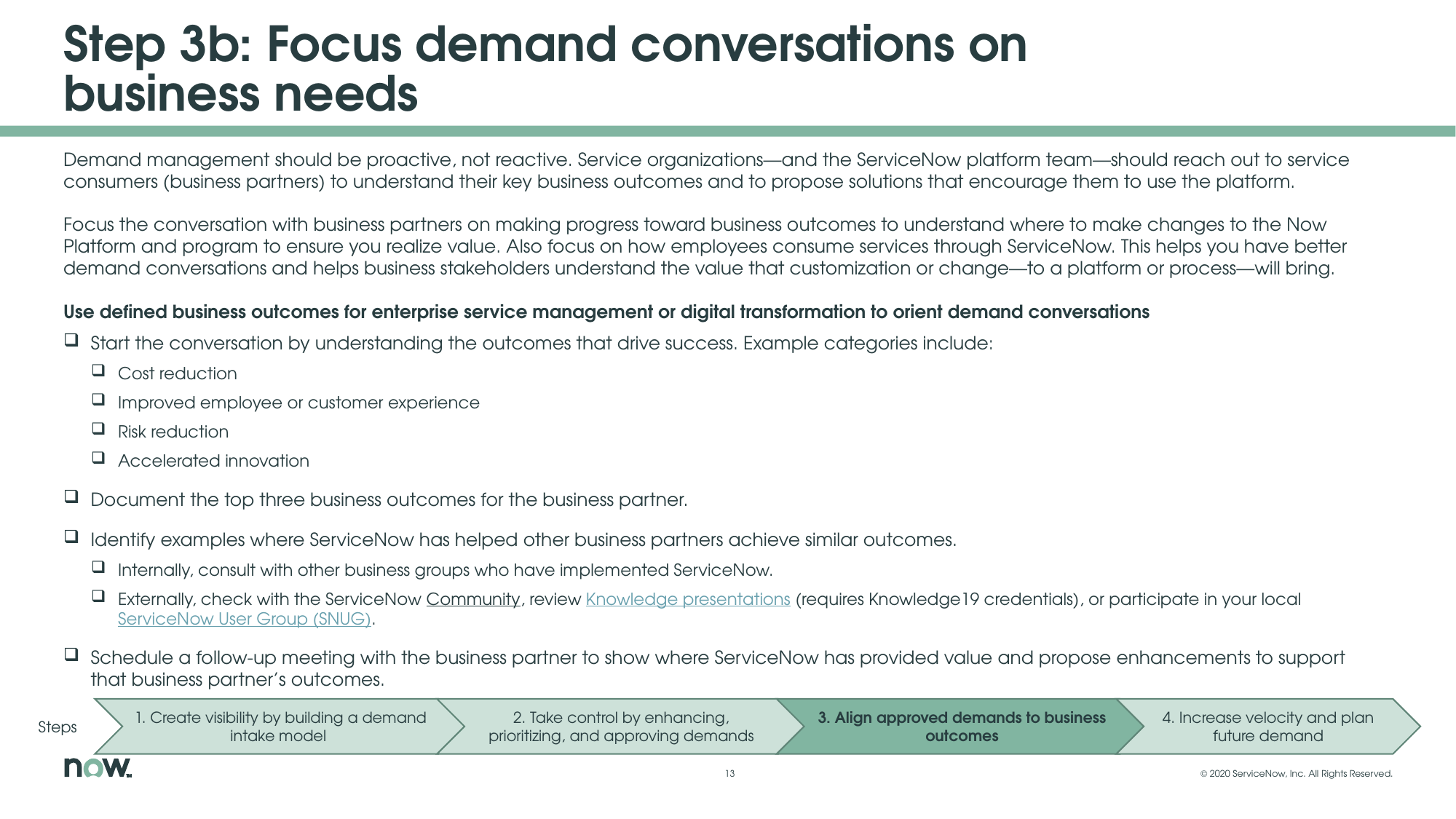

# Step 3b: Focus demand conversations on business needs

Demand management should be proactive, not reactive. Service organizations—and the ServiceNow platform team—should reach out to service consumers (business partners) to understand their key business outcomes and to propose solutions that encourage them to use the platform.

Focus the conversation with business partners on making progress toward business outcomes to understand where to make changes to the Now Platform and program to ensure you realize value. Also focus on how employees consume services through ServiceNow. This helps you have better demand conversations and helps business stakeholders understand the value that customization or change—to a platform or process—will bring.
Use defined business outcomes for enterprise service management or digital transformation to orient demand conversations
Start the conversation by understanding the outcomes that drive success. Example categories include:
Cost reduction
Improved employee or customer experience
Risk reduction
Accelerated innovation
Document the top three business outcomes for the business partner.
Identify examples where ServiceNow has helped other business partners achieve similar outcomes.
Internally, consult with other business groups who have implemented ServiceNow.
Externally, check with the ServiceNow Community, review Knowledge presentations (requires Knowledge19 credentials), or participate in your local ServiceNow User Group (SNUG).
Schedule a follow-up meeting with the business partner to show where ServiceNow has provided value and propose enhancements to support that business partner’s outcomes.

Steps
1. Create visibility by building a demand intake model
2. Take control by enhancing, prioritizing, and approving demands
3. Align approved demands to business outcomes
4. Increase velocity and plan future demand